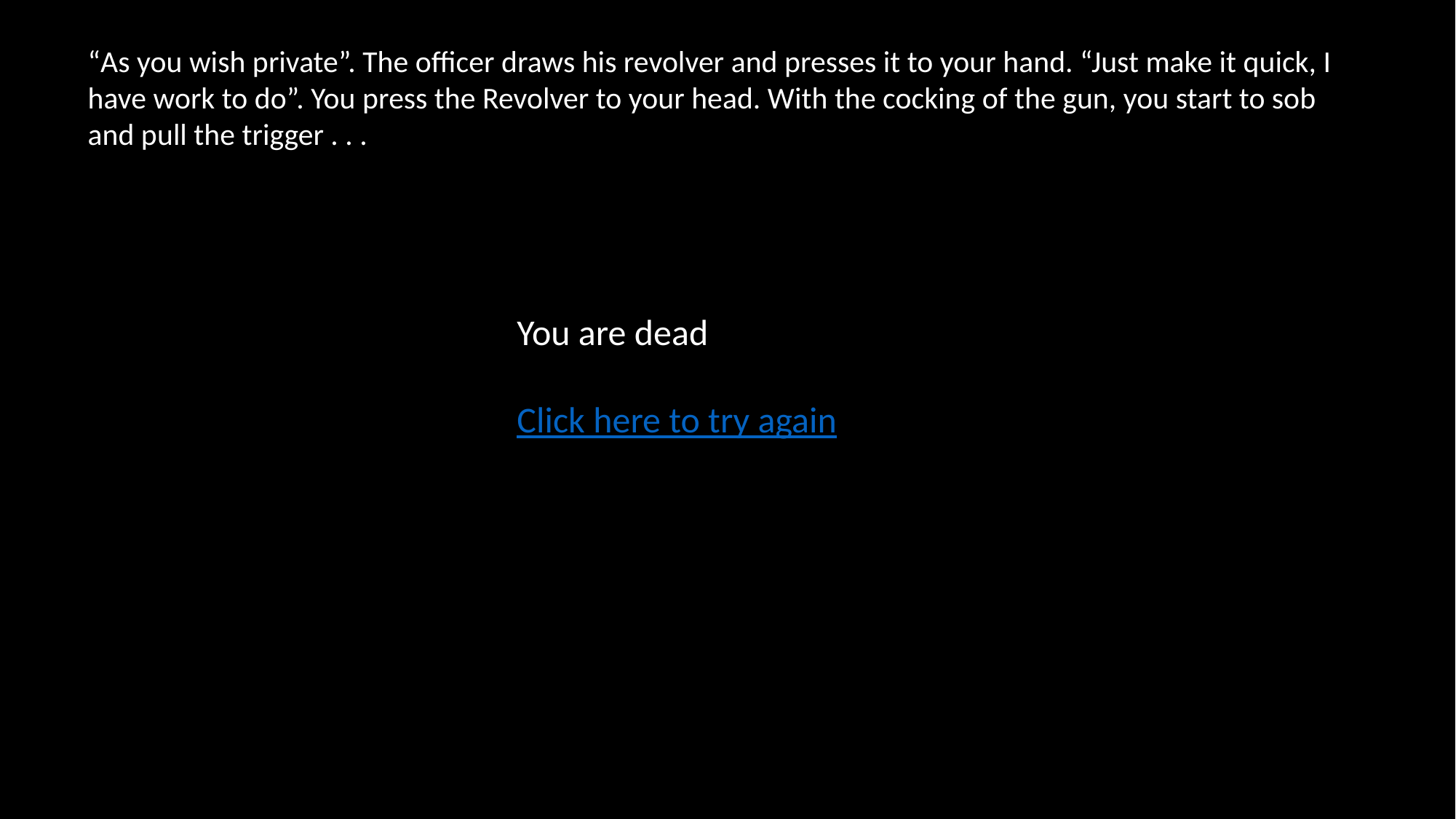

“As you wish private”. The officer draws his revolver and presses it to your hand. “Just make it quick, I have work to do”. You press the Revolver to your head. With the cocking of the gun, you start to sob and pull the trigger . . .
You are dead

Click here to try again